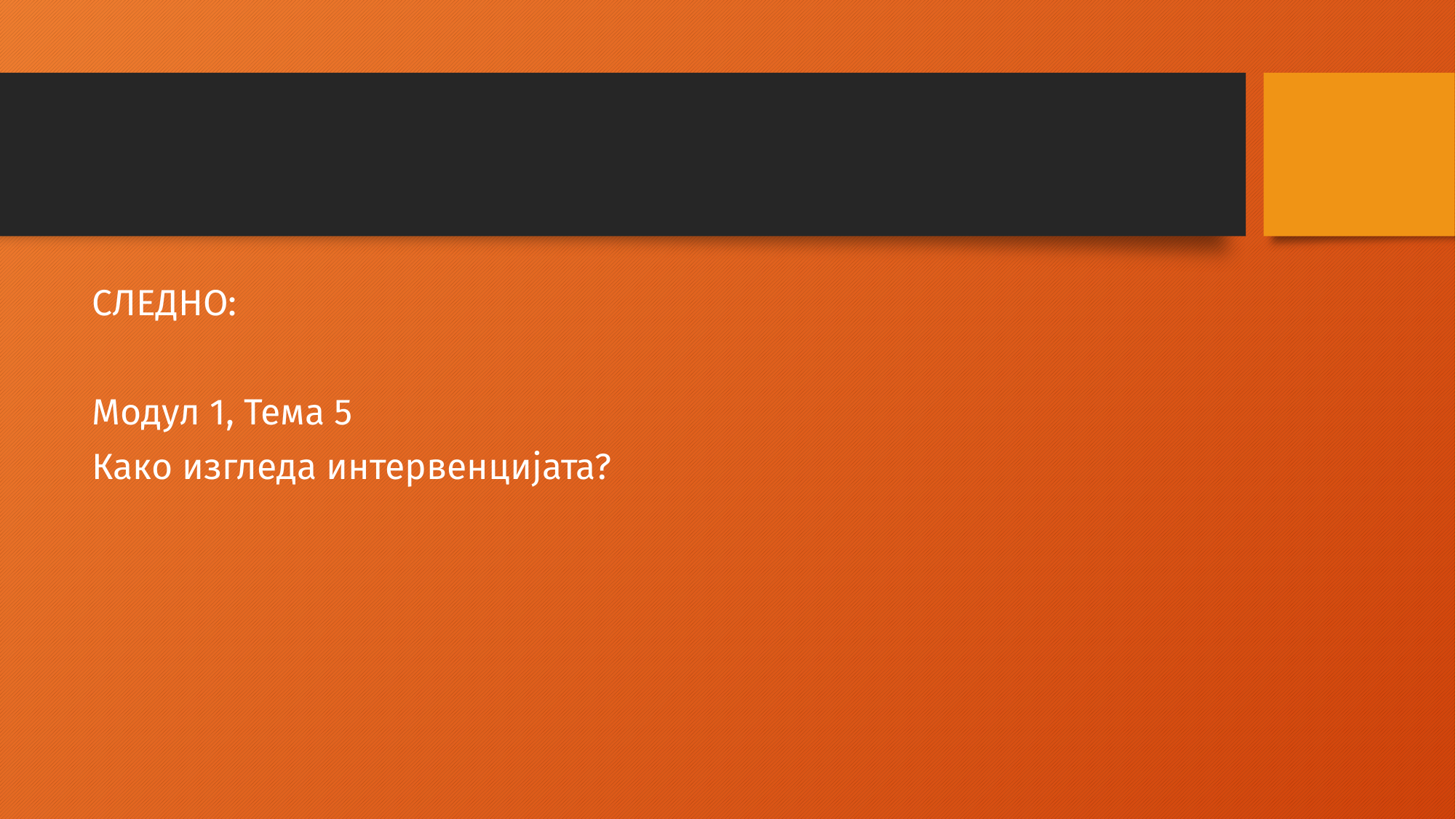

#
СЛЕДНО:

Модул 1, Тема 5
Како изгледа интервенцијата?